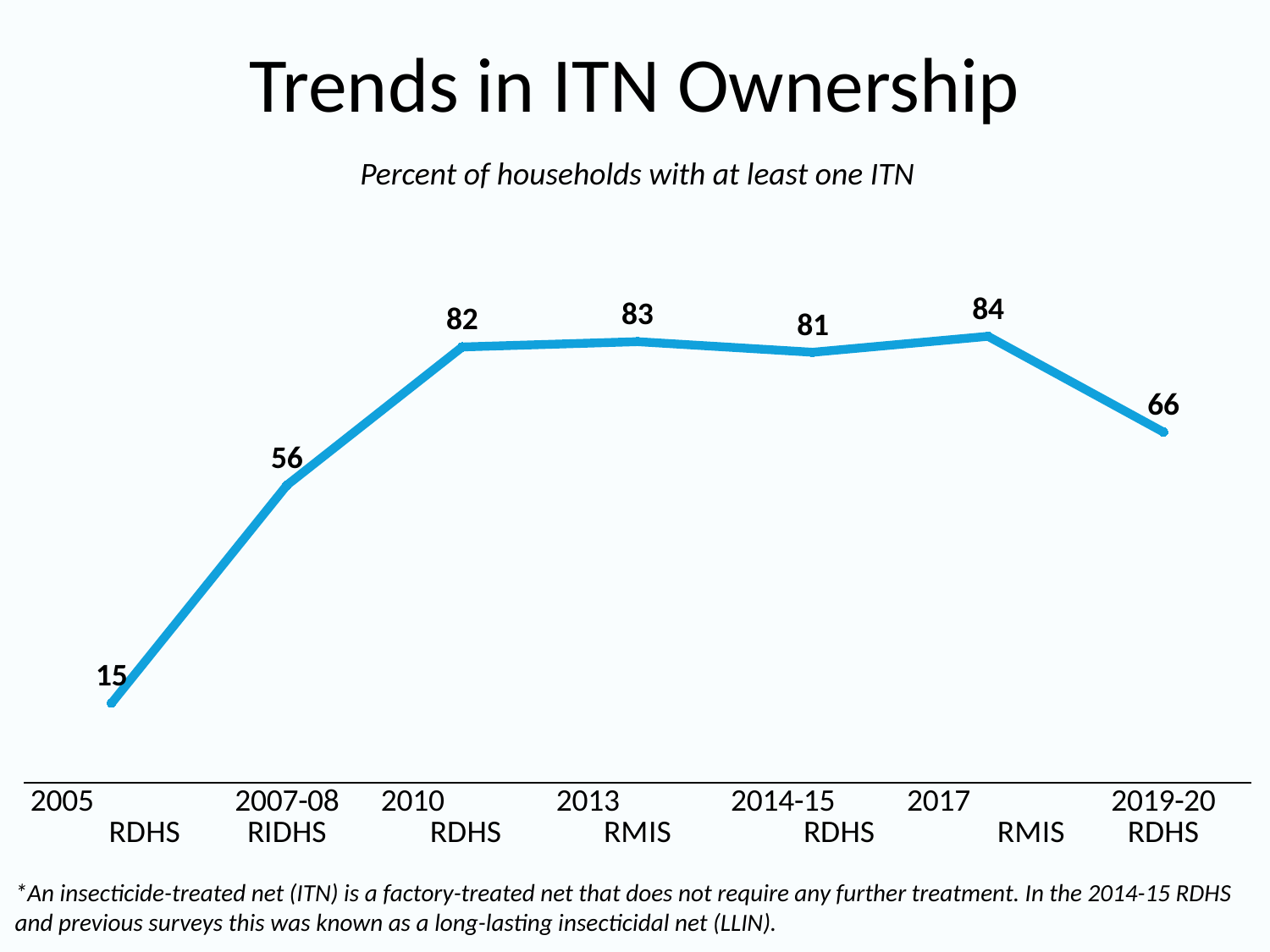

# Trends in ITN Ownership
Percent of households with at least one ITN

### Chart

| Category | 1+ ITN | Column1 |
|---|---|---|
| 2005                          RDHS | 15.0 | None |
| 2007-08 RIDHS | 56.0 | None |
| 2010                 RDHS | 82.0 | None |
| 2013                RMIS | 83.0 | None |
| 2014-15                  RDHS | 81.0 | None |
| 2017                             RMIS | 84.0 | None |
| 2019-20 RDHS | 66.0 | None |
*An insecticide-treated net (ITN) is a factory-treated net that does not require any further treatment. In the 2014-15 RDHS and previous surveys this was known as a long-lasting insecticidal net (LLIN).